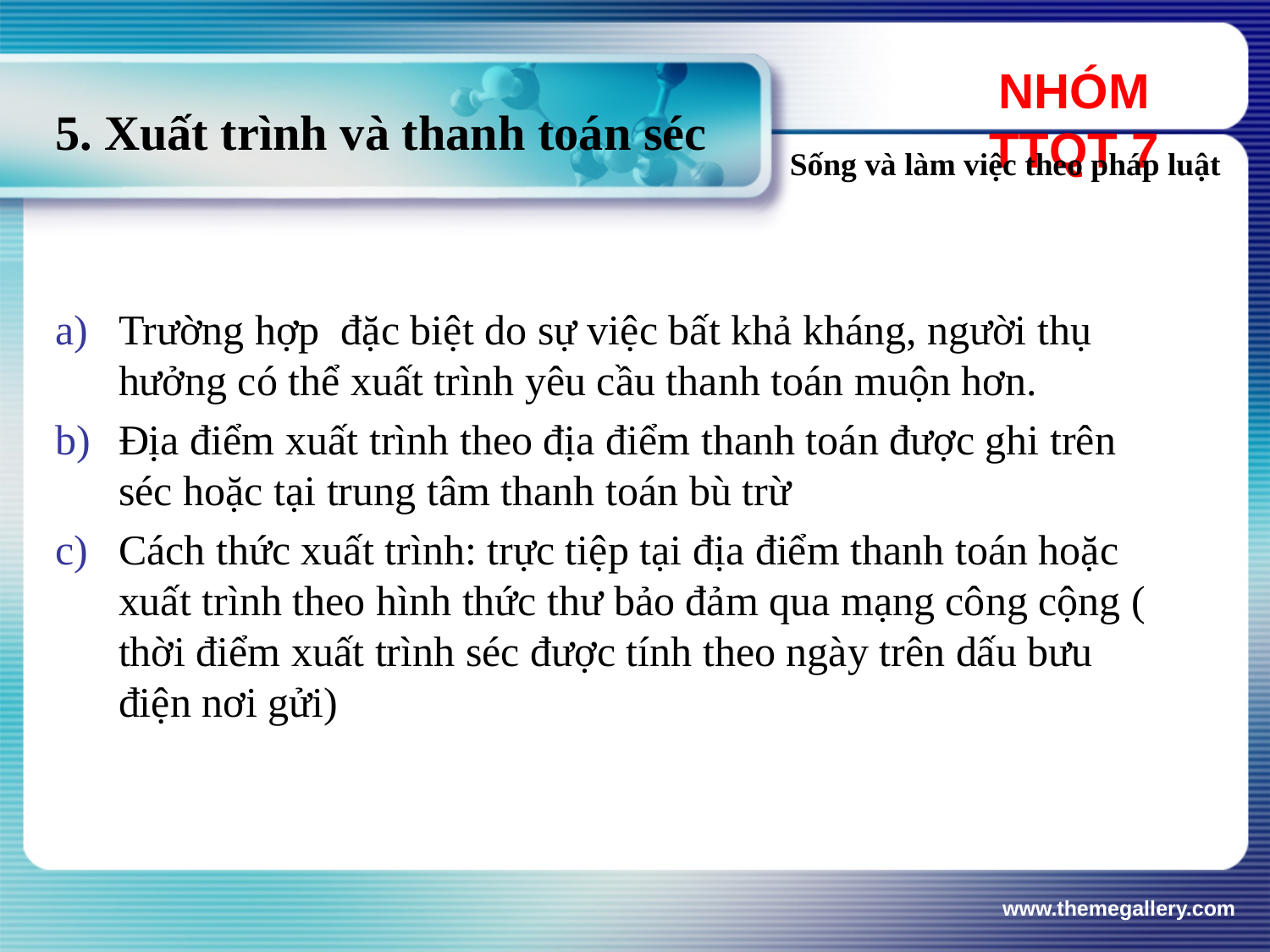

NHÓM TTQT 7
# 5. Xuất trình và thanh toán séc
Sống và làm việc theo pháp luật
Trường hợp  đặc biệt do sự việc bất khả kháng, người thụ hưởng có thể xuất trình yêu cầu thanh toán muộn hơn.
Địa điểm xuất trình theo địa điểm thanh toán được ghi trên séc hoặc tại trung tâm thanh toán bù trừ
Cách thức xuất trình: trực tiệp tại địa điểm thanh toán hoặc xuất trình theo hình thức thư bảo đảm qua mạng công cộng ( thời điểm xuất trình séc được tính theo ngày trên dấu bưu điện nơi gửi)

www.themegallery.com